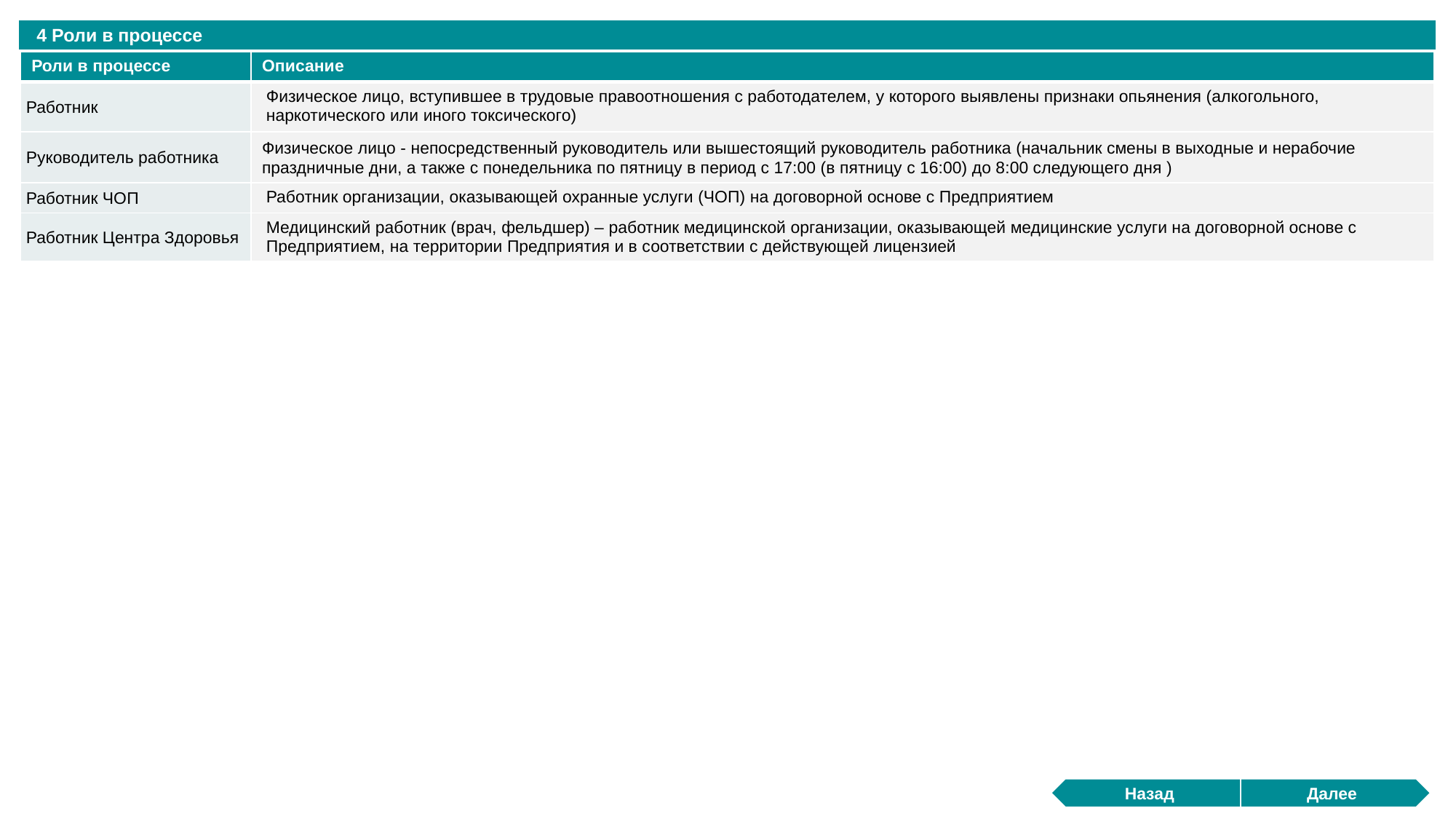

4 Роли в процессе
| Роли в процессе | Описание |
| --- | --- |
| Работник | Физическое лицо, вступившее в трудовые правоотношения с работодателем, у которого выявлены признаки опьянения (алкогольного, наркотического или иного токсического) |
| Руководитель работника | Физическое лицо - непосредственный руководитель или вышестоящий руководитель работника (начальник смены в выходные и нерабочие праздничные дни, а также с понедельника по пятницу в период с 17:00 (в пятницу с 16:00) до 8:00 следующего дня ) |
| Работник ЧОП | Работник организации, оказывающей охранные услуги (ЧОП) на договорной основе с Предприятием |
| Работник Центра Здоровья | Медицинский работник (врач, фельдшер) – работник медицинской организации, оказывающей медицинские услуги на договорной основе с Предприятием, на территории Предприятия и в соответствии с действующей лицензией |
Назад
Далее